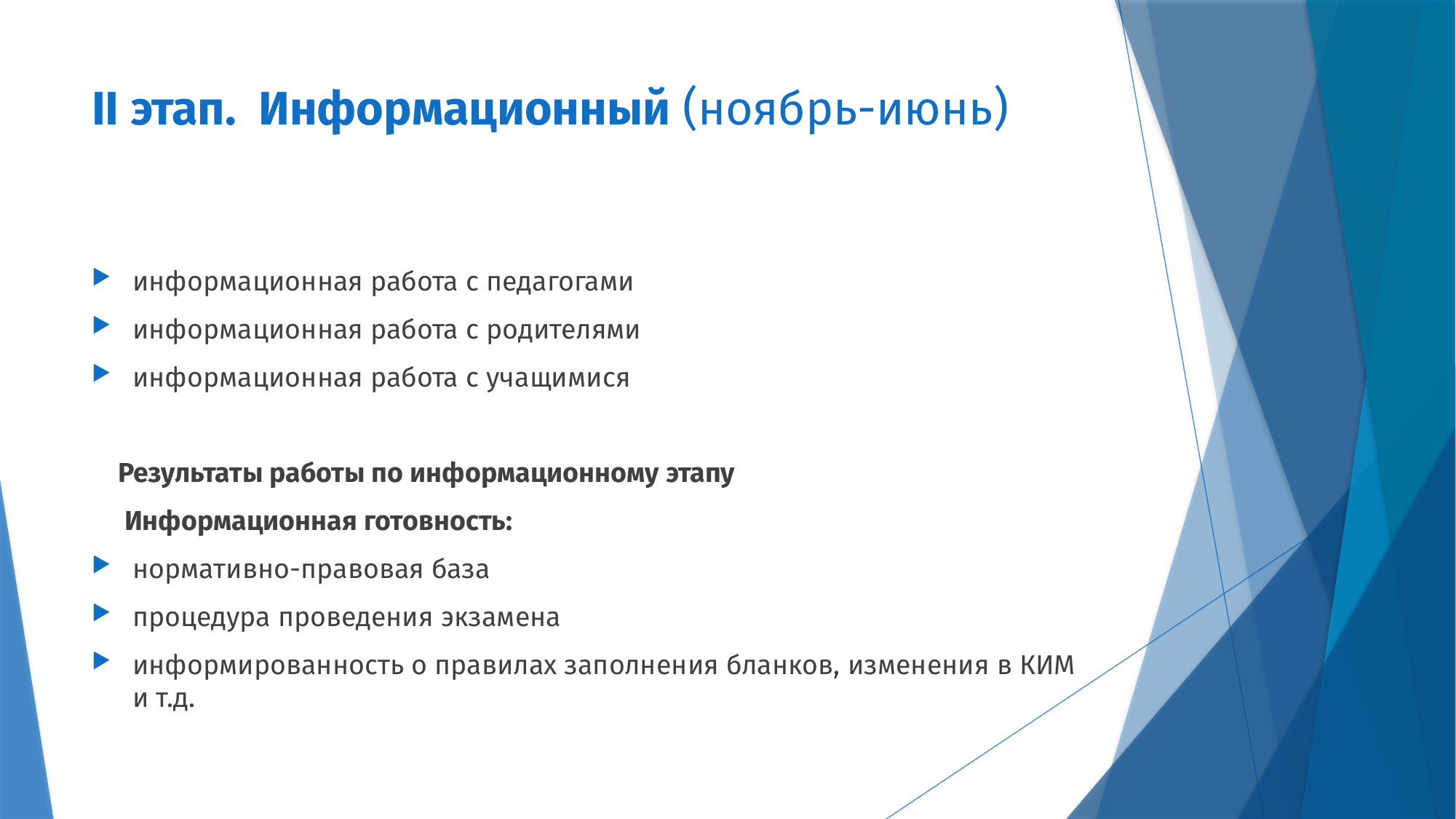

# II этап.  Информационный (ноябрь-июнь)
информационная работа с педагогами
информационная работа с родителями
информационная работа с учащимися

    Результаты работы по информационному этапу
     Информационная готовность:
нормативно-правовая база
процедура проведения экзамена
информированность о правилах заполнения бланков, изменения в КИМ и т.д.